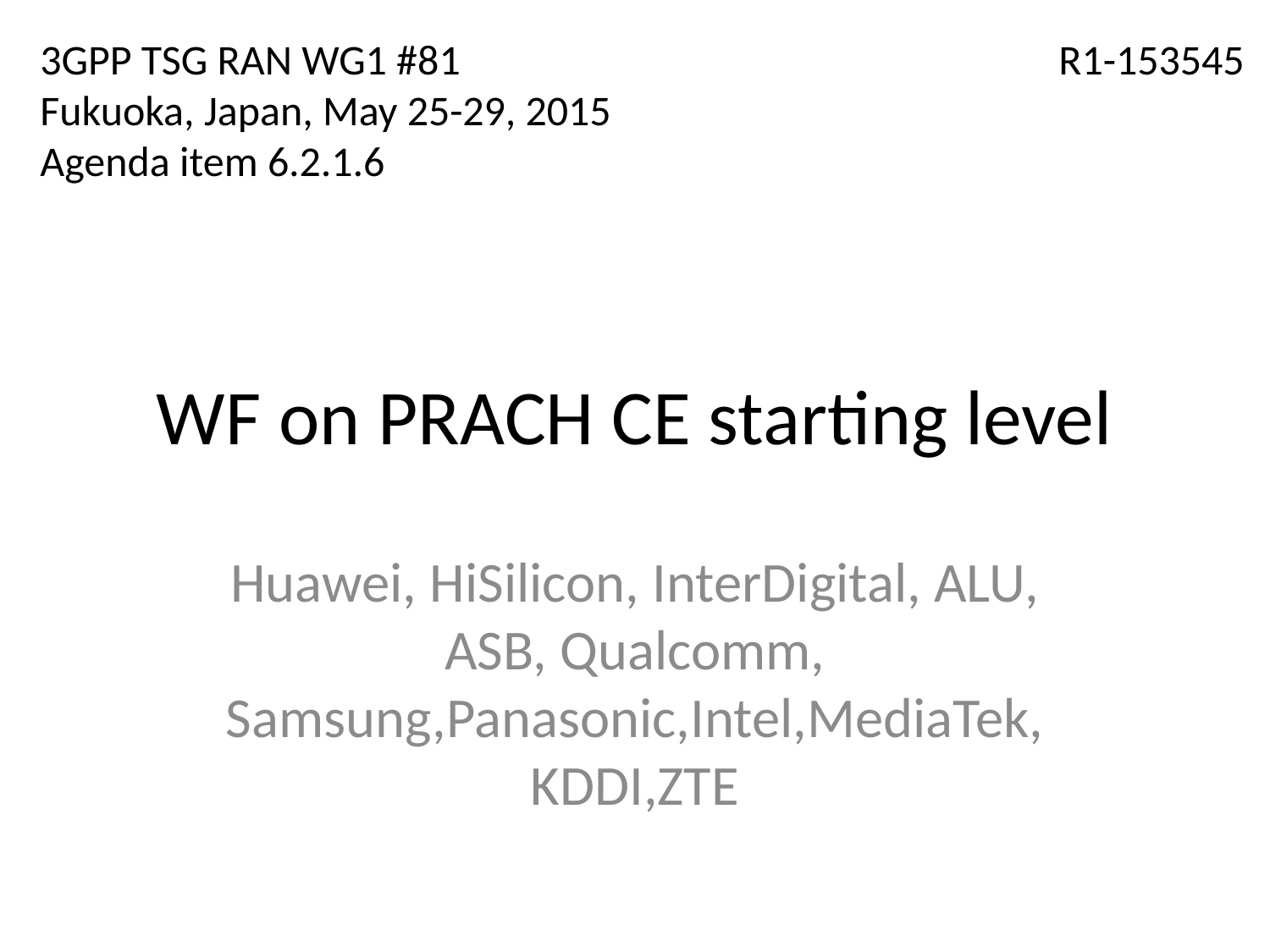

3GPP TSG RAN WG1 #81
Fukuoka, Japan, May 25-29, 2015
Agenda item 6.2.1.6
R1-153545
# WF on PRACH CE starting level
Huawei, HiSilicon, InterDigital, ALU, ASB, Qualcomm, Samsung,Panasonic,Intel,MediaTek, KDDI,ZTE